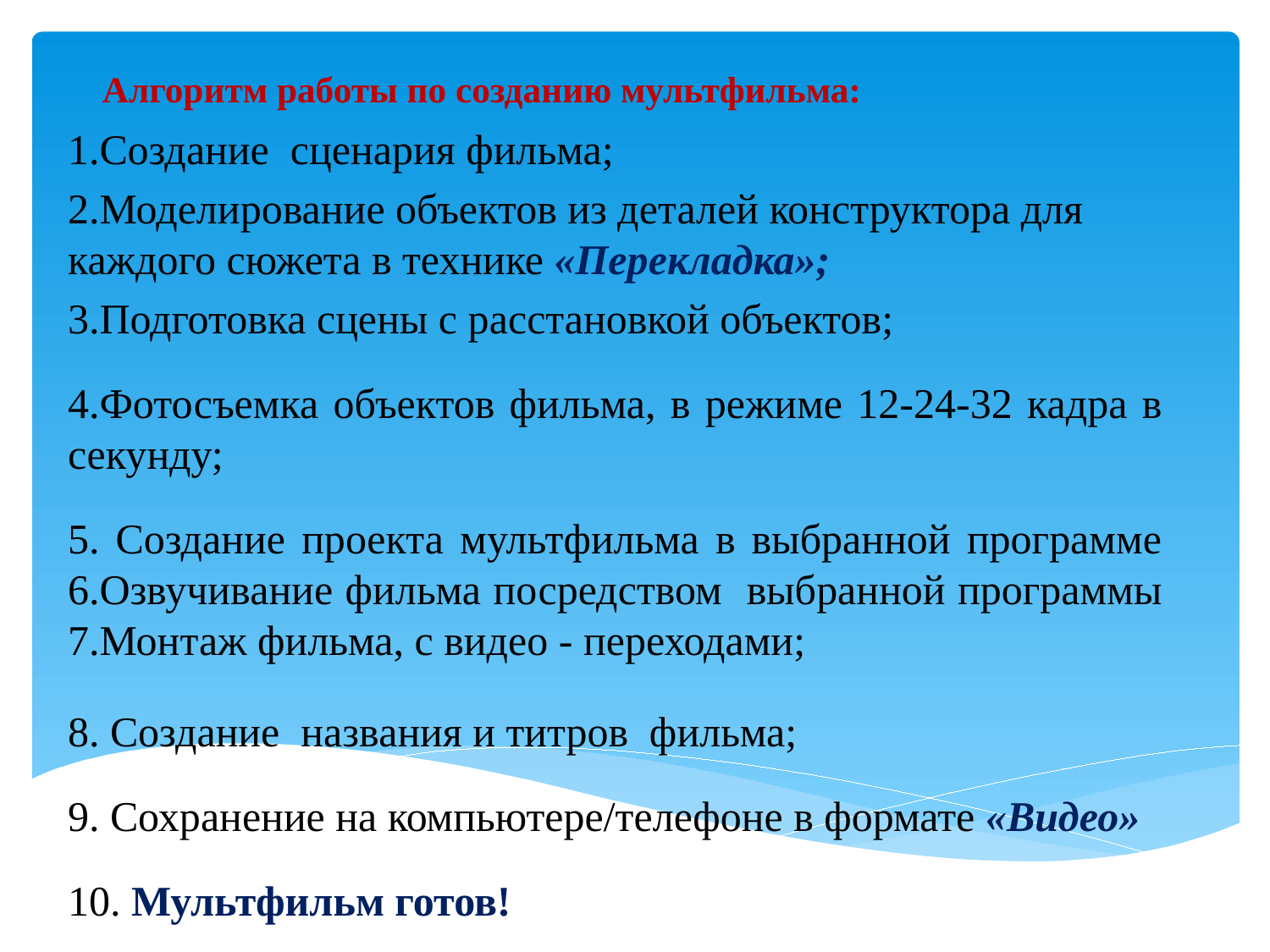

# Алгоритм работы по созданию мультфильма:
1.Создание  сценария фильма;
2.Моделирование объектов из деталей конструктора для каждого сюжета в технике «Перекладка»;
3.Подготовка сцены с расстановкой объектов;
4.Фотосъемка объектов фильма, в режиме 12-24-32 кадра в секунду;
5. Создание проекта мультфильма в выбранной программе 6.Озвучивание фильма посредством  выбранной программы 7.Монтаж фильма, с видео - переходами;
8. Создание  названия и титров  фильма;
9. Сохранение на компьютере/телефоне в формате «Видео»
10. Мультфильм готов!